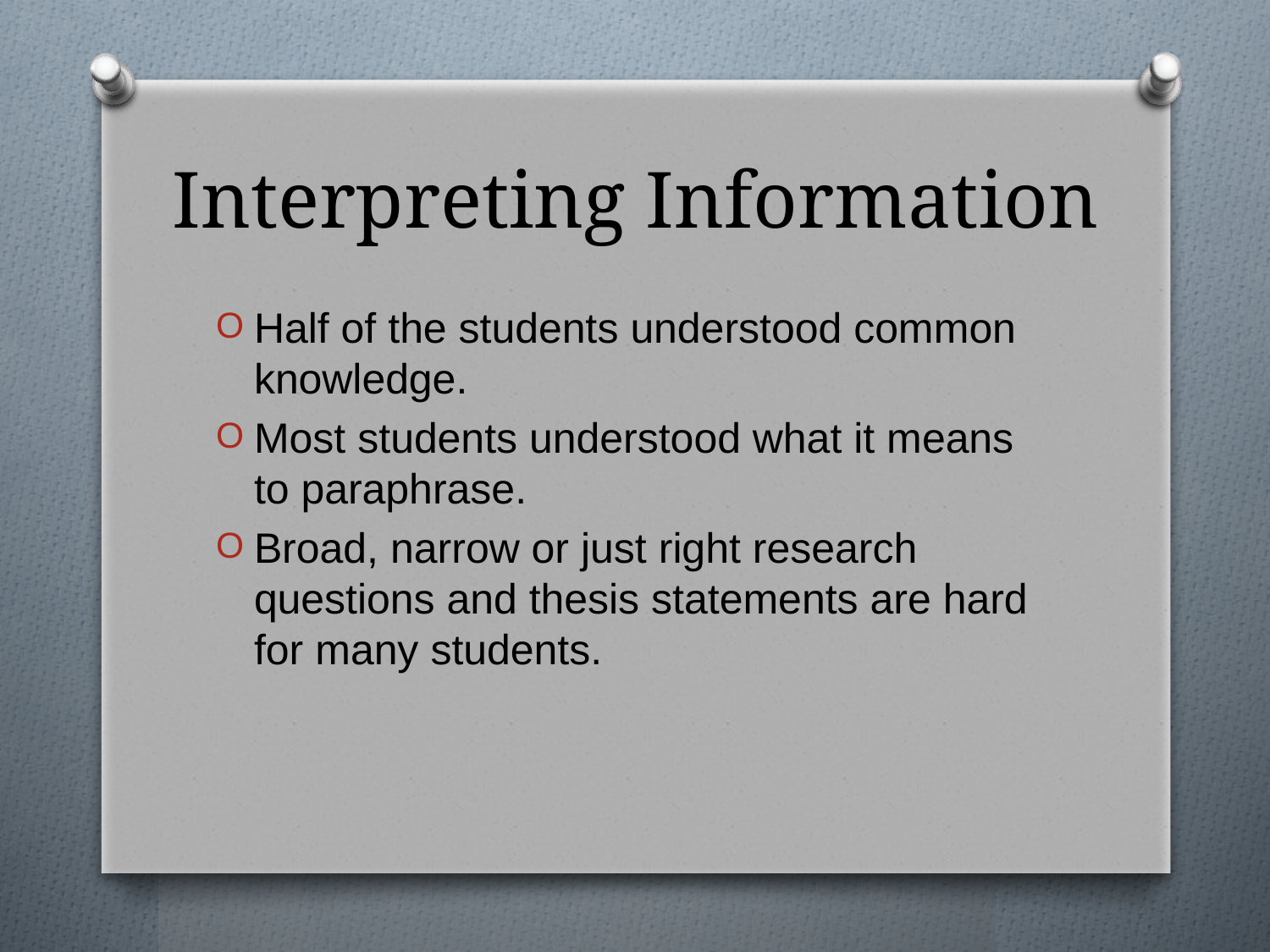

# Interpreting Information
Half of the students understood common knowledge.
Most students understood what it means to paraphrase.
Broad, narrow or just right research questions and thesis statements are hard for many students.